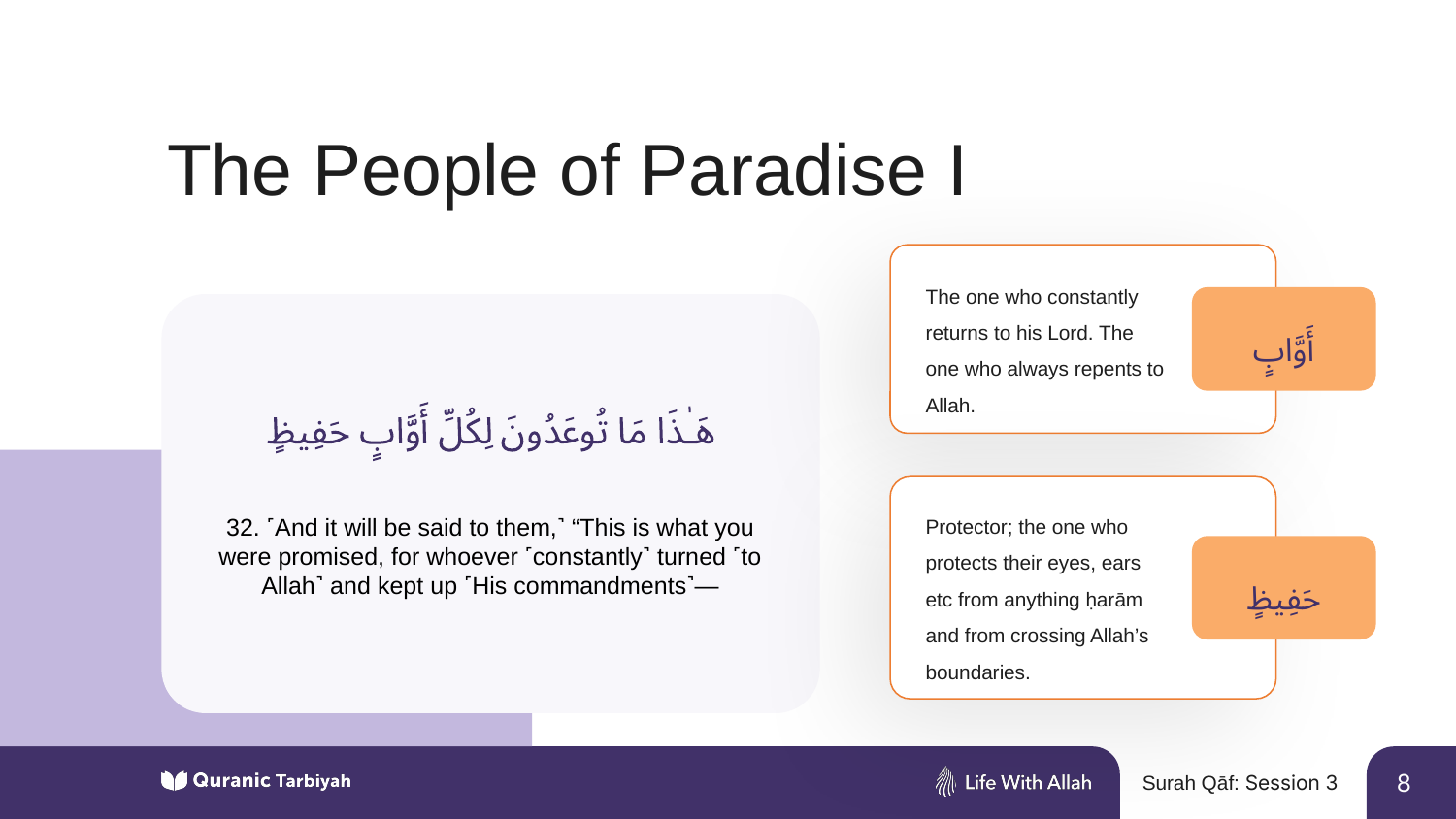

The People of Paradise I

The one who constantly returns to his Lord. The one who always repents to Allah.
أَوَّابٍ

Protector; the one who protects their eyes, ears etc from anything ḥarām and from crossing Allah’s boundaries.
32. ˹And it will be said to them,˺ “This is what you were promised, for whoever ˹constantly˺ turned ˹to Allah˺ and kept up ˹His commandments˺—
حَفِيظٍ